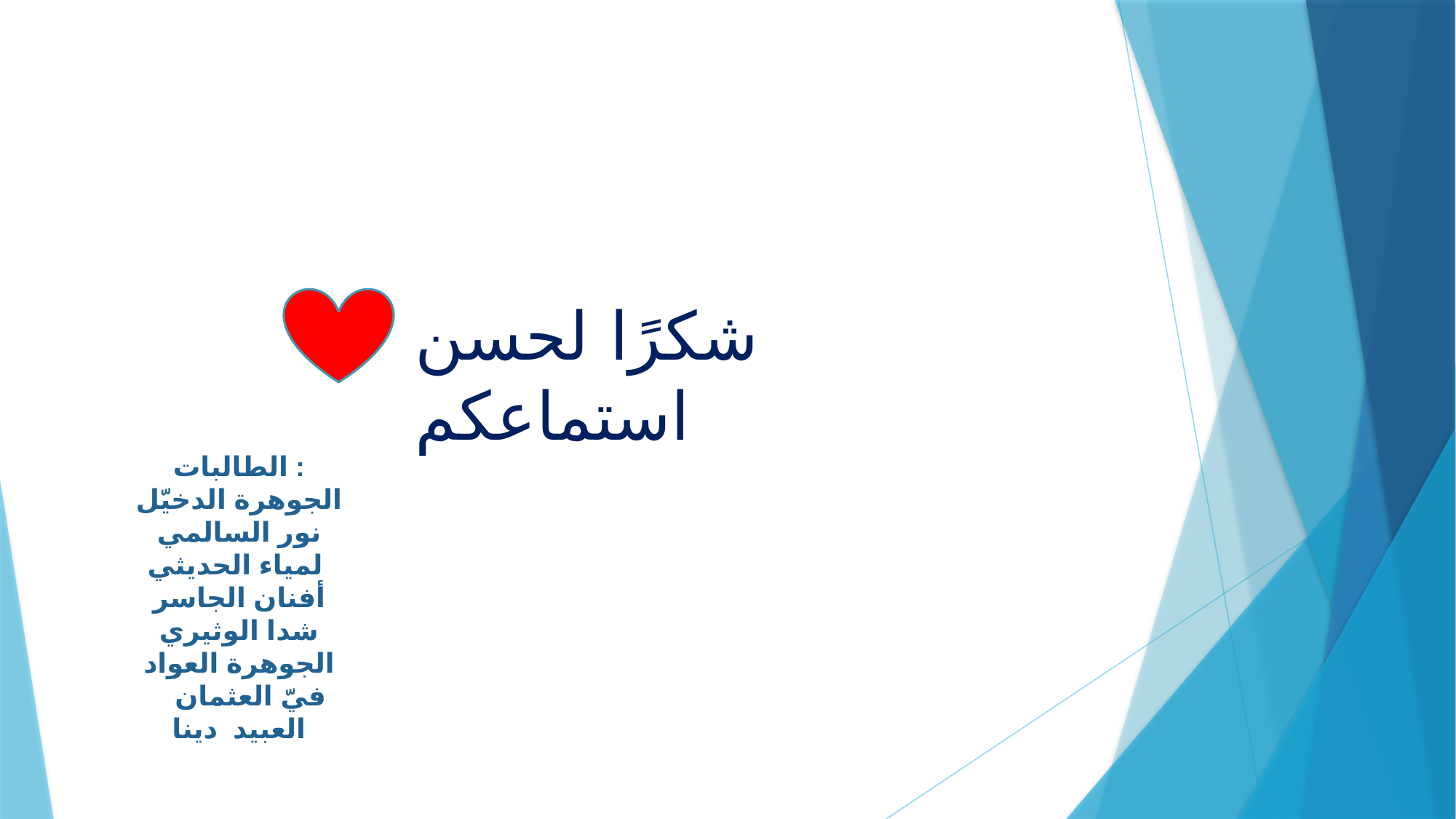

شكرًا لحسن استماعكم
الطالبات :
الجوهرة الدخيّل
نور السالمي
لمياء الحديثي
أفنان الجاسر
شدا الوثيري
الجوهرة العواد
   فيّ العثمان
العبيد  دينا